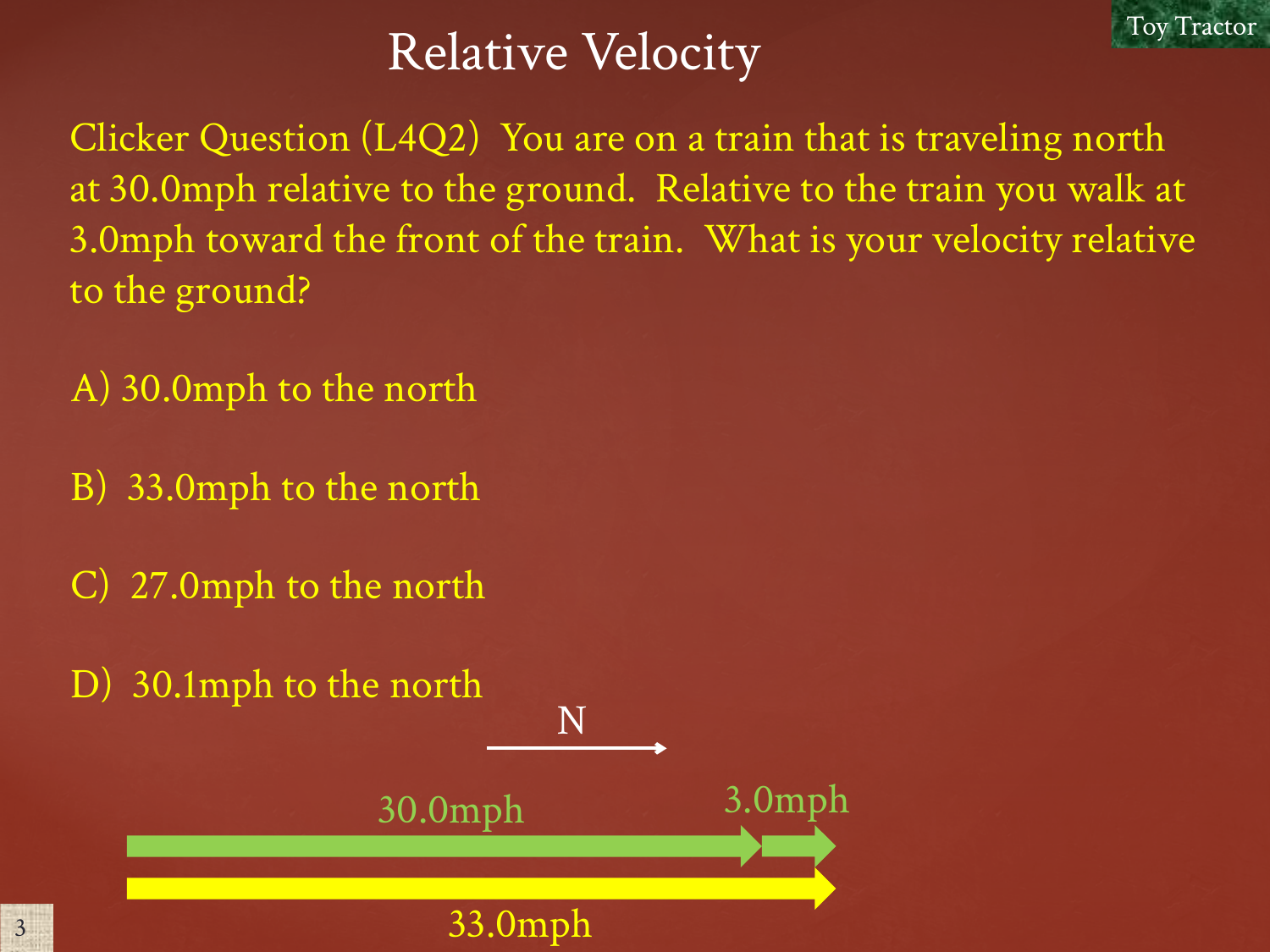

Toy Tractor
Relative Velocity
Clicker Question (L4Q2)  You are on a train that is traveling north at 30.0mph relative to the ground.  Relative to the train you walk at 3.0mph toward the front of the train.  What is your velocity relative to the ground?
A) 30.0mph to the north
B)  33.0mph to the north
C)  27.0mph to the north
D)  30.1mph to the north
N
3.0mph

30.0mph

33.0mph
3